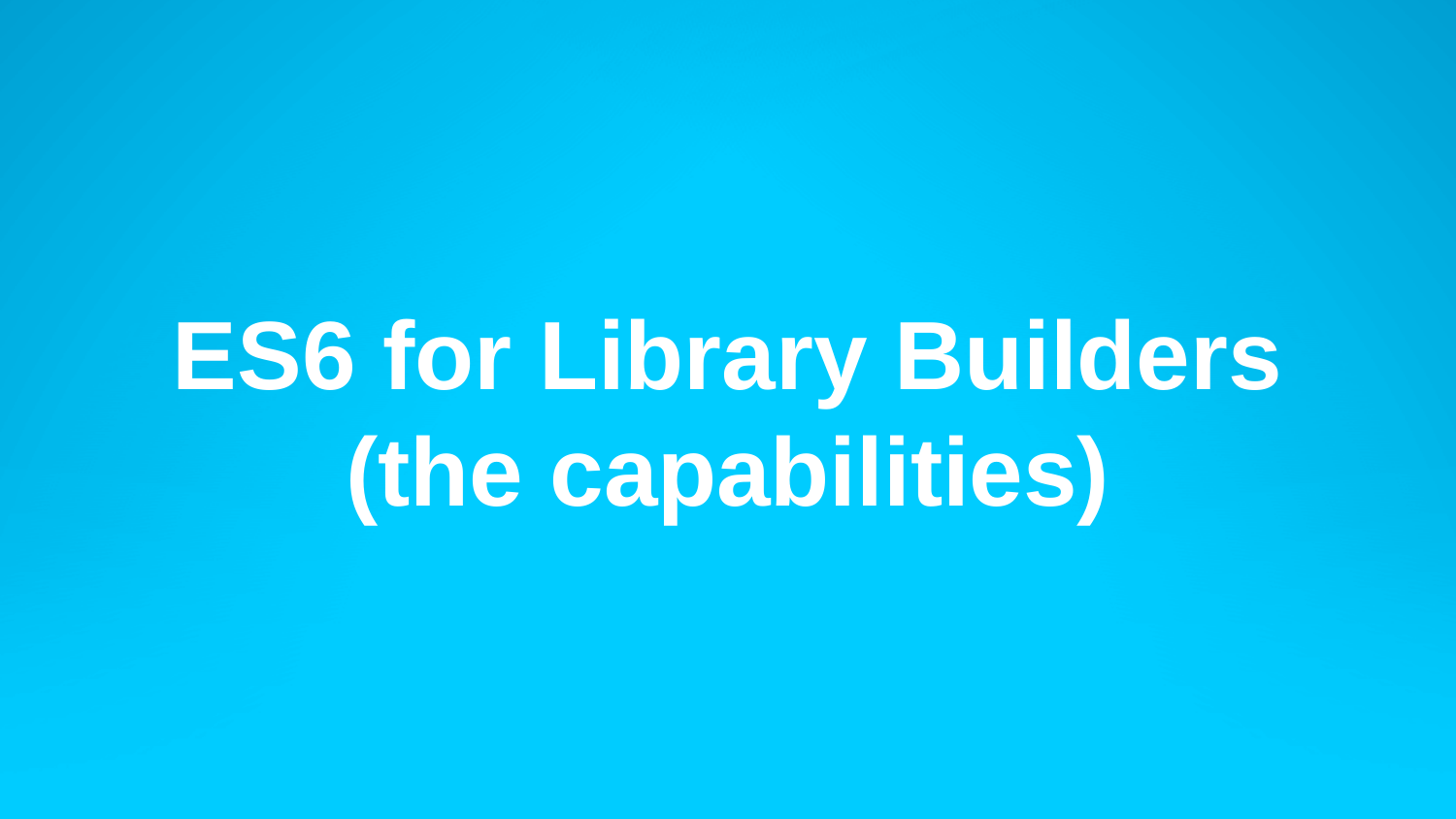

# ES6 for Library Builders (the capabilities)
4